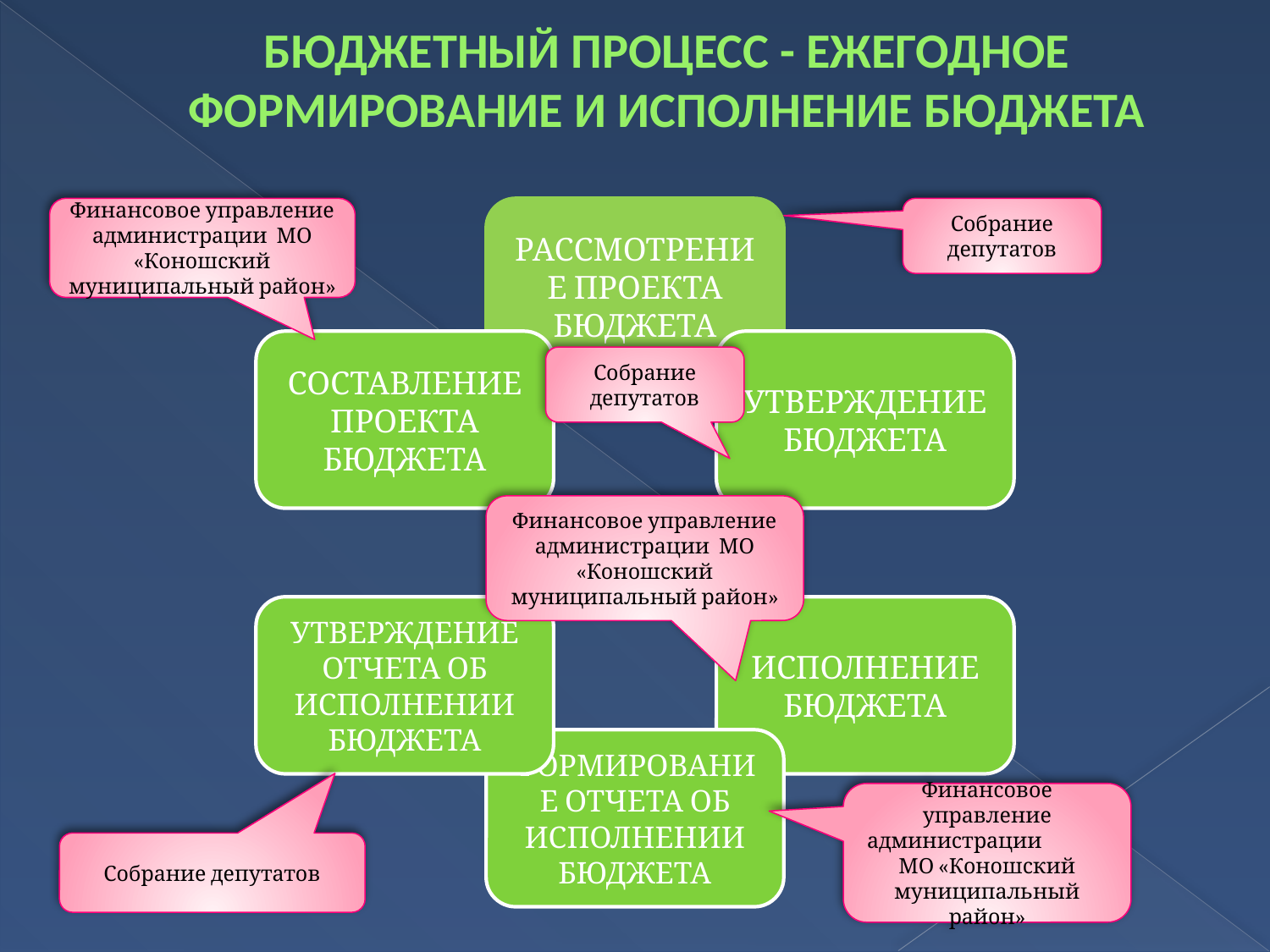

# БЮДЖЕТНЫЙ ПРОЦЕСС - ЕЖЕГОДНОЕ ФОРМИРОВАНИЕ И ИСПОЛНЕНИЕ БЮДЖЕТА
РАССМОТРЕНИЕ ПРОЕКТА БЮДЖЕТА
ИСПОЛНЕНИЕ БЮДЖЕТА
СОСТАВЛЕНИЕ ПРОЕКТА БЮДЖЕТА
УТВЕРЖДЕНИЕ БЮДЖЕТА
Финансовое управление администрации  МО «Коношский муниципальный район»
Собрание депутатов
Собрание депутатов
Финансовое управление администрации  МО «Коношский муниципальный район»
Финансовое управление администрации               МО «Коношский муниципальный район»
Собрание депутатов